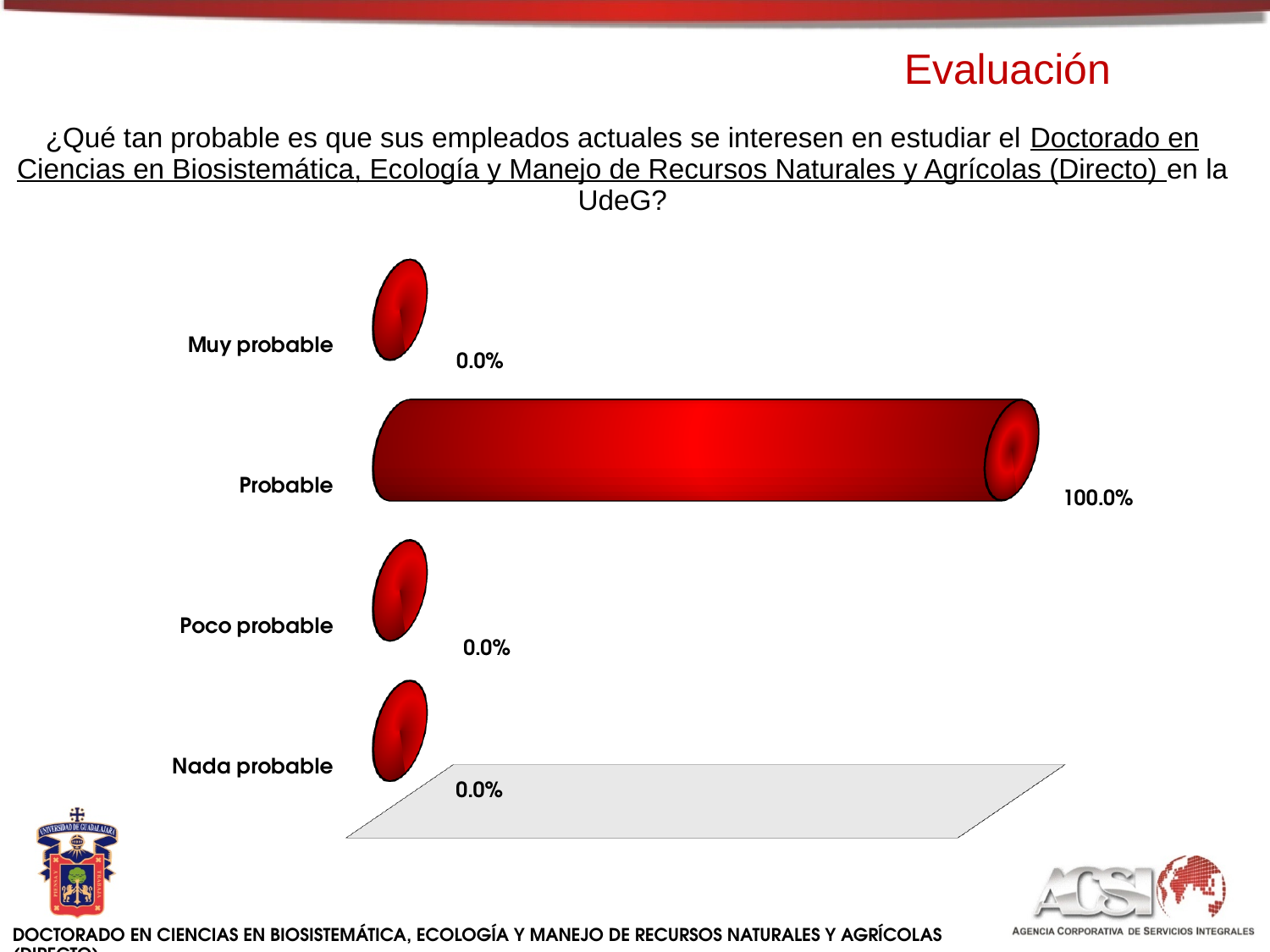

Evaluación

[unsupported chart]

¿Qué tan probable es que sus empleados actuales se interesen en estudiar el Doctorado en Ciencias en Biosistemática, Ecología y Manejo de Recursos Naturales y Agrícolas (Directo) en la UdeG?